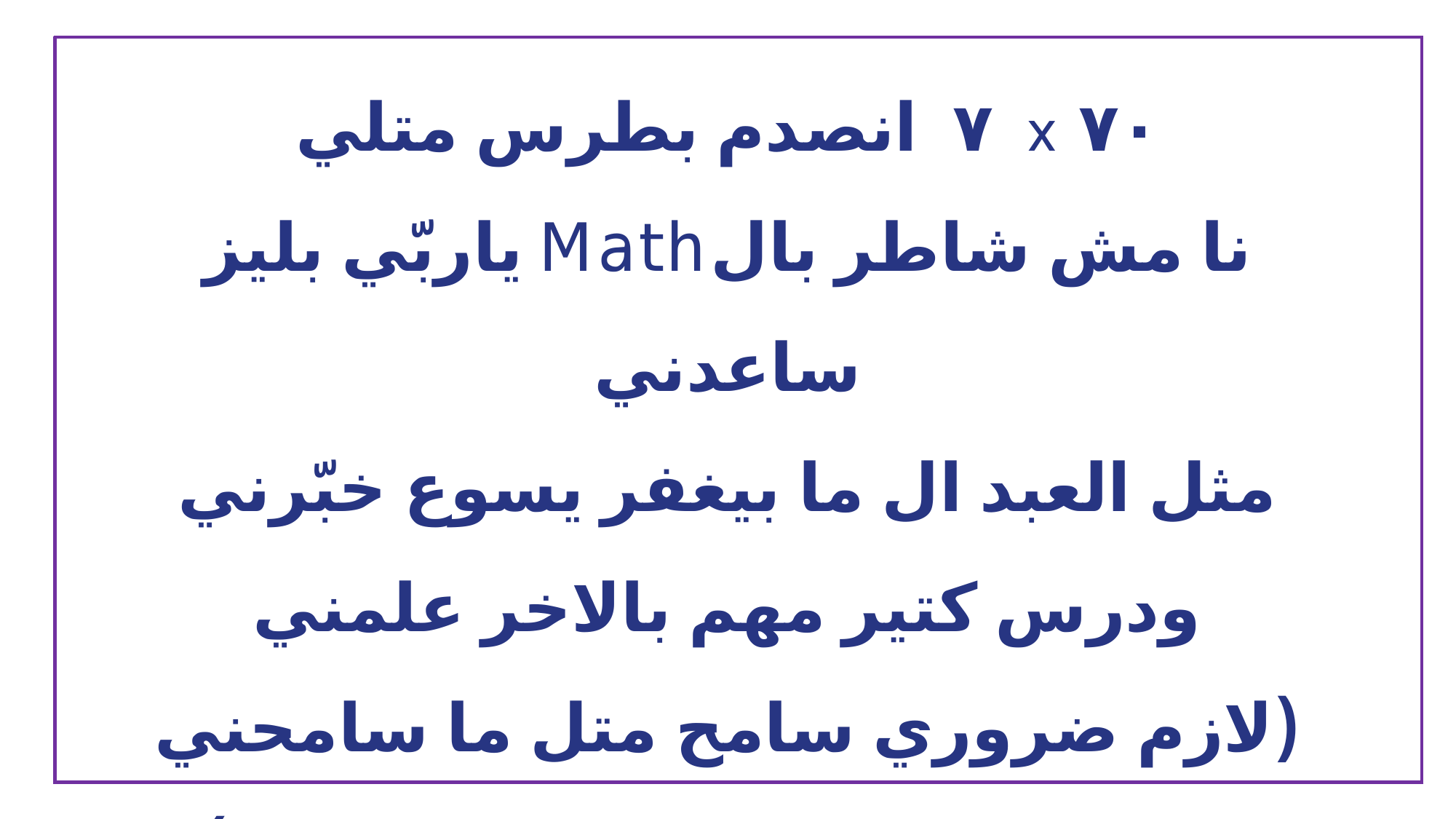

٧٠ x  ٧  انصدم بطرس متلي
نا مش شاطر بالMath ياربّي بليز ساعدني
مثل العبد ال ما بيغفر يسوع خبّرني
ودرس كتير مهم بالاخر علمني
(لازم ضروري سامح متل ما سامحني
واغفر لكل الناس متل ما انغفرلي)٢